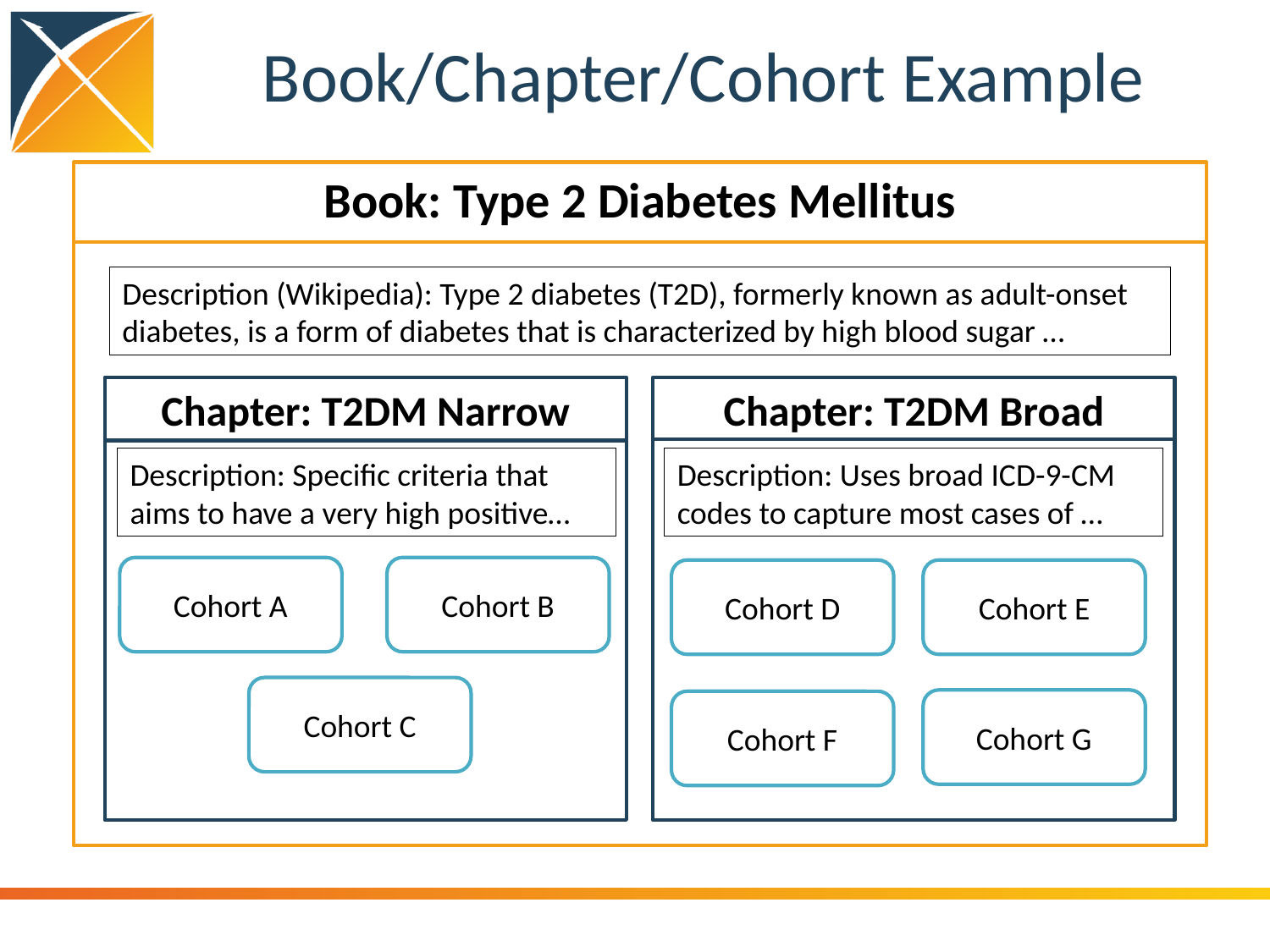

Book/Chapter/Cohort Example
Book: Type 2 Diabetes Mellitus

Description (Wikipedia): Type 2 diabetes (T2D), formerly known as adult-onset diabetes, is a form of diabetes that is characterized by high blood sugar …
Chapter: T2DM Narrow

Chapter: T2DM Broad

Description: Specific criteria that aims to have a very high positive…
Description: Uses broad ICD-9-CM codes to capture most cases of …
Cohort A
Cohort B
Cohort D
Cohort E
Cohort C
Cohort G
Cohort F